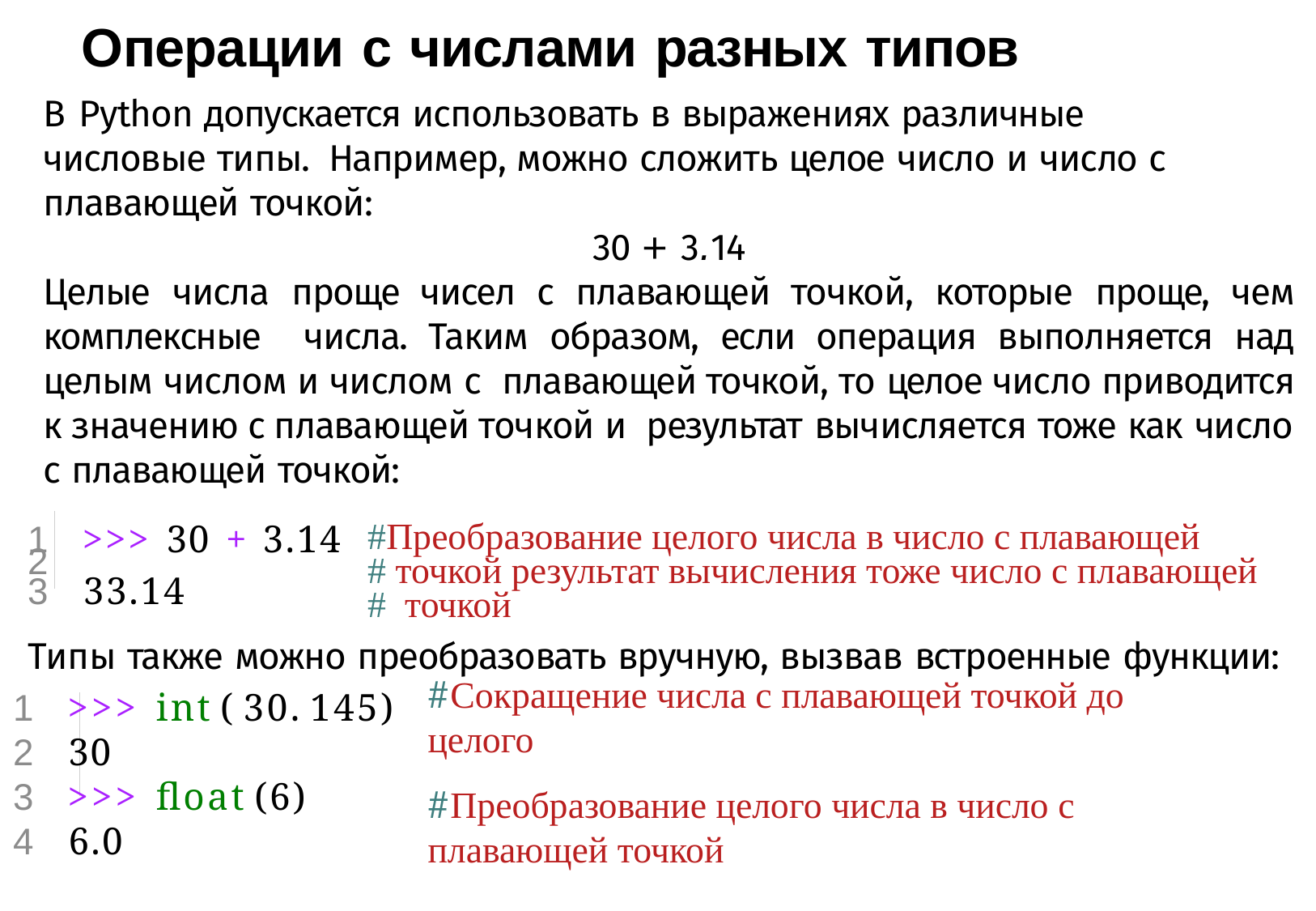

# Операции с числами разных типов
В Python допускается использовать в выражениях различные числовые типы.  Например, можно сложить целое число и число с плавающей точкой:
30 + 3.14
Целые числа проще чисел с плавающей точкой, которые проще, чем комплексные  числа. Таким образом, если операция выполняется над целым числом и числом с  плавающей точкой, то целое число приводится к значению с плавающей точкой и  результат вычисляется тоже как число с плавающей точкой:
1	>>> 30 + 3.14
2
3	33.14

#Преобразование целого числа в число с плавающей
# точкой результат вычисления тоже число с плавающей
#  точкой
Типы также можно преобразовать вручную, вызвав встроенные функции:
#Сокращение числа с плавающей точкой до целого
#Преобразование целого числа в число с плавающей точкой
1	>>>  int ( 30. 145)
2	30
3	>>>  float (6)
4	6.0